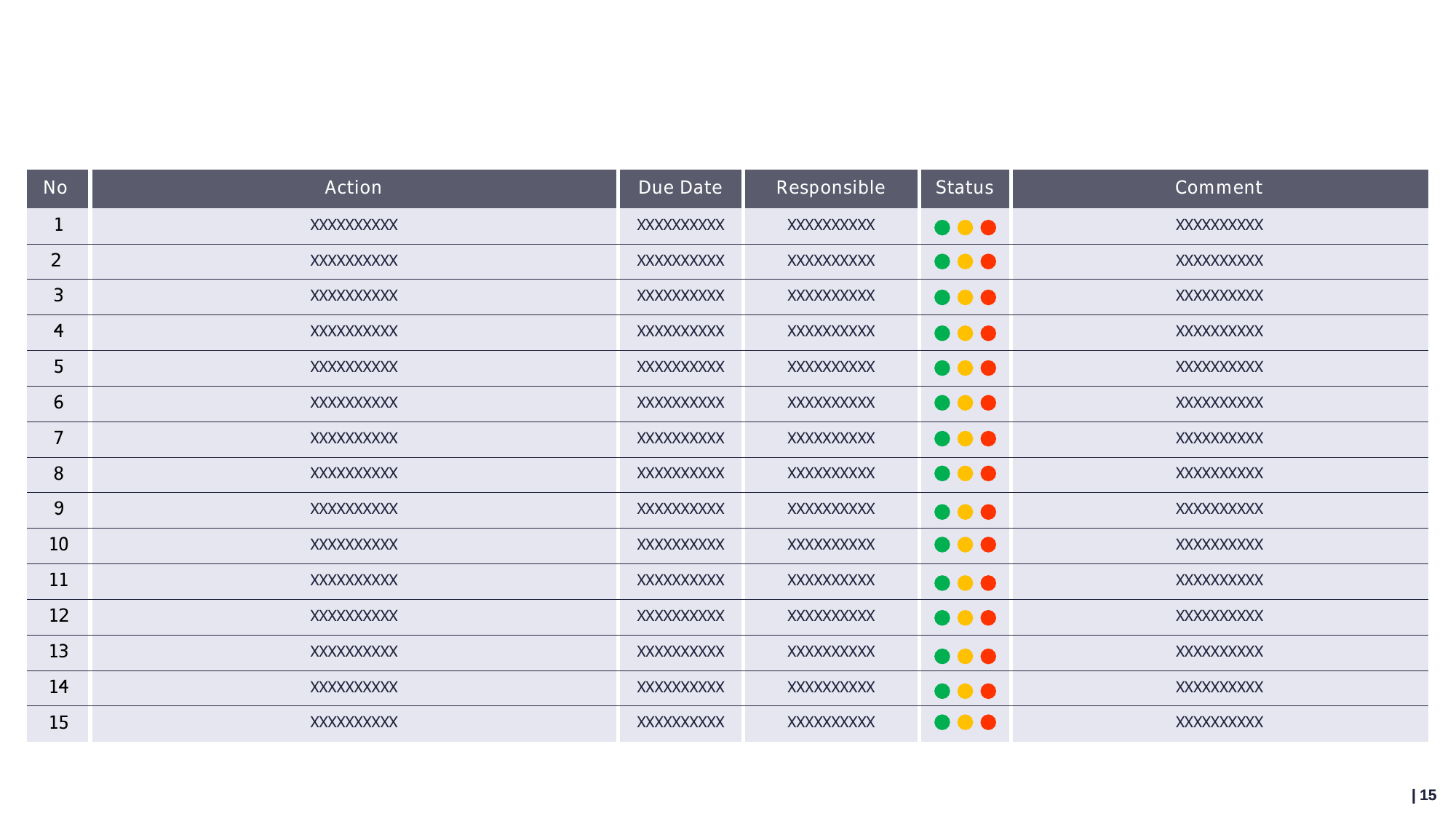

| No | Action | Due Date | Responsible | Status | Comment |
| --- | --- | --- | --- | --- | --- |
| 1 | XXXXXXXXXX | XXXXXXXXXX | XXXXXXXXXX |  | XXXXXXXXXX |
| 2 | XXXXXXXXXX | XXXXXXXXXX | XXXXXXXXXX |  | XXXXXXXXXX |
| 3 | XXXXXXXXXX | XXXXXXXXXX | XXXXXXXXXX |  | XXXXXXXXXX |
| 4 | XXXXXXXXXX | XXXXXXXXXX | XXXXXXXXXX |  | XXXXXXXXXX |
| 5 | XXXXXXXXXX | XXXXXXXXXX | XXXXXXXXXX |  | XXXXXXXXXX |
| 6 | XXXXXXXXXX | XXXXXXXXXX | XXXXXXXXXX |  | XXXXXXXXXX |
| 7 | XXXXXXXXXX | XXXXXXXXXX | XXXXXXXXXX |  | XXXXXXXXXX |
| 8 | XXXXXXXXXX | XXXXXXXXXX | XXXXXXXXXX |  | XXXXXXXXXX |
| 9 | XXXXXXXXXX | XXXXXXXXXX | XXXXXXXXXX |  | XXXXXXXXXX |
| 10 | XXXXXXXXXX | XXXXXXXXXX | XXXXXXXXXX |  | XXXXXXXXXX |
| 11 | XXXXXXXXXX | XXXXXXXXXX | XXXXXXXXXX |  | XXXXXXXXXX |
| 12 | XXXXXXXXXX | XXXXXXXXXX | XXXXXXXXXX |  | XXXXXXXXXX |
| 13 | XXXXXXXXXX | XXXXXXXXXX | XXXXXXXXXX |  | XXXXXXXXXX |
| 14 | XXXXXXXXXX | XXXXXXXXXX | XXXXXXXXXX |  | XXXXXXXXXX |
| 15 | XXXXXXXXXX | XXXXXXXXXX | XXXXXXXXXX |  | XXXXXXXXXX |